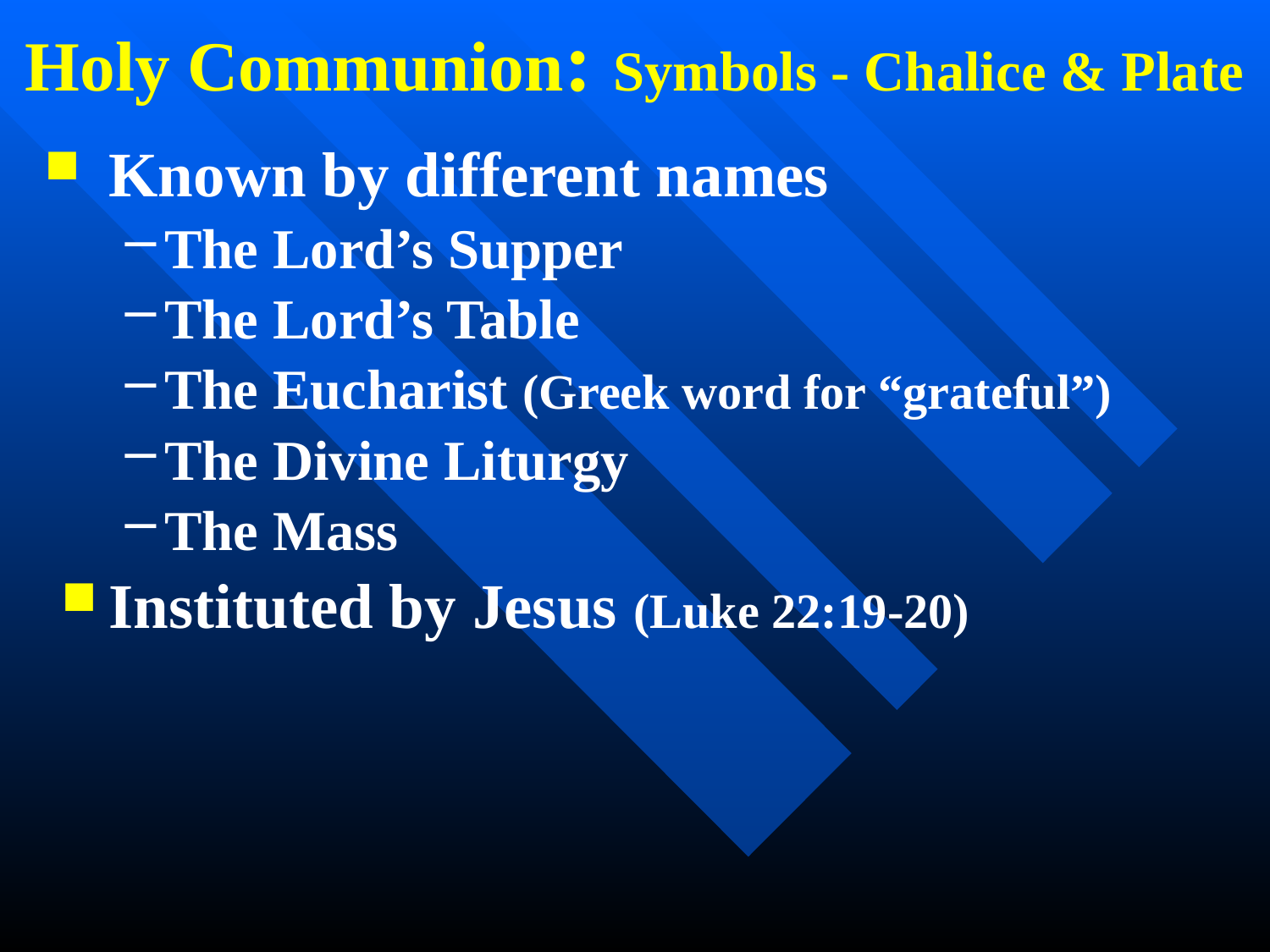

Holy Communion: Symbols - Chalice & Plate
Known by different names
The Lord’s Supper
The Lord’s Table
The Eucharist (Greek word for “grateful”)
The Divine Liturgy
The Mass
Instituted by Jesus (Luke 22:19-20)